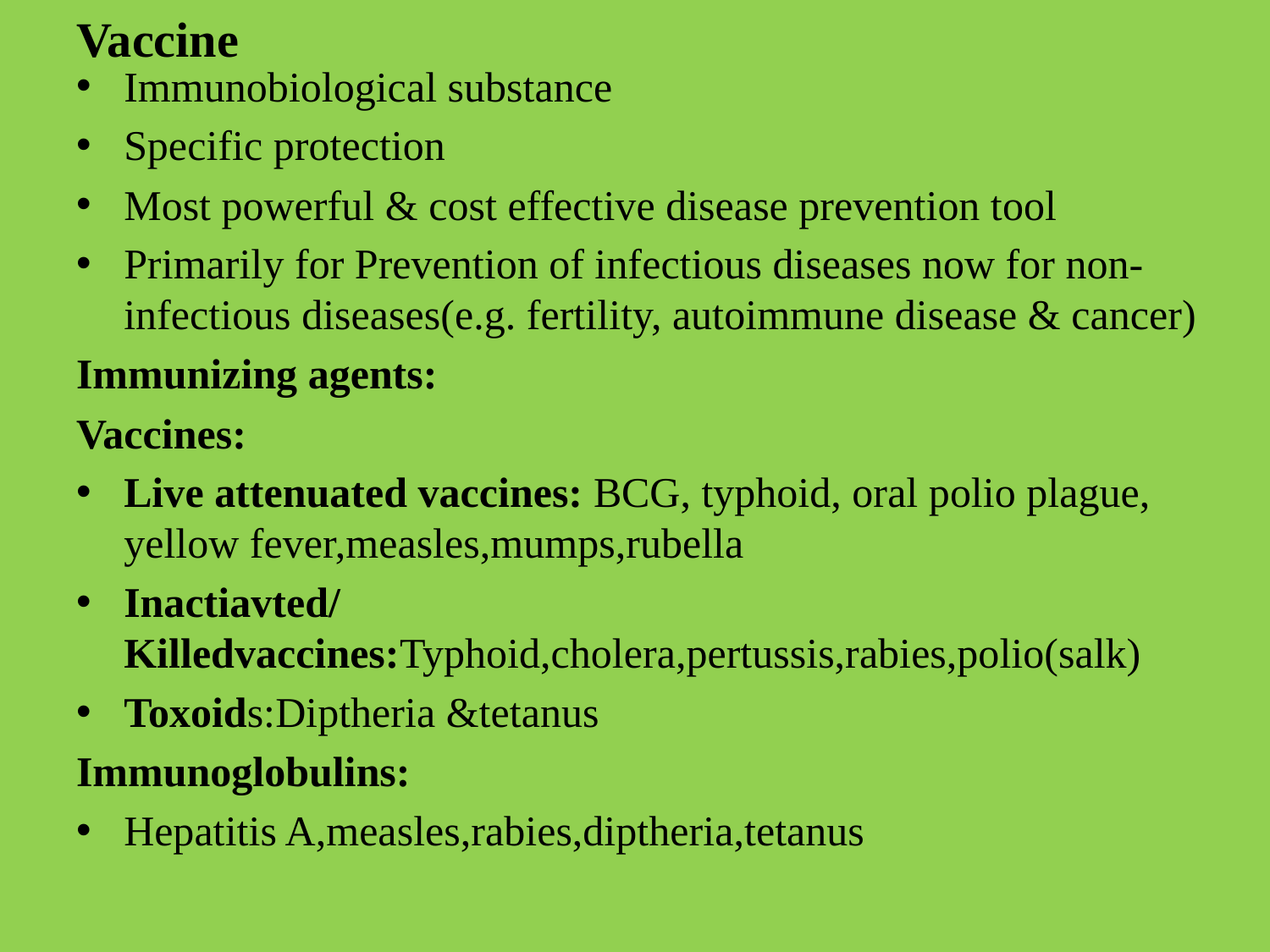

# Vaccine
Immunobiological substance
Specific protection
Most powerful & cost effective disease prevention tool
Primarily for Prevention of infectious diseases now for non-infectious diseases(e.g. fertility, autoimmune disease & cancer)
Immunizing agents:
Vaccines:
Live attenuated vaccines: BCG, typhoid, oral polio plague, yellow fever,measles,mumps,rubella
Inactiavted/Killedvaccines:Typhoid,cholera,pertussis,rabies,polio(salk)
Toxoids:Diptheria &tetanus
Immunoglobulins:
Hepatitis A,measles,rabies,diptheria,tetanus